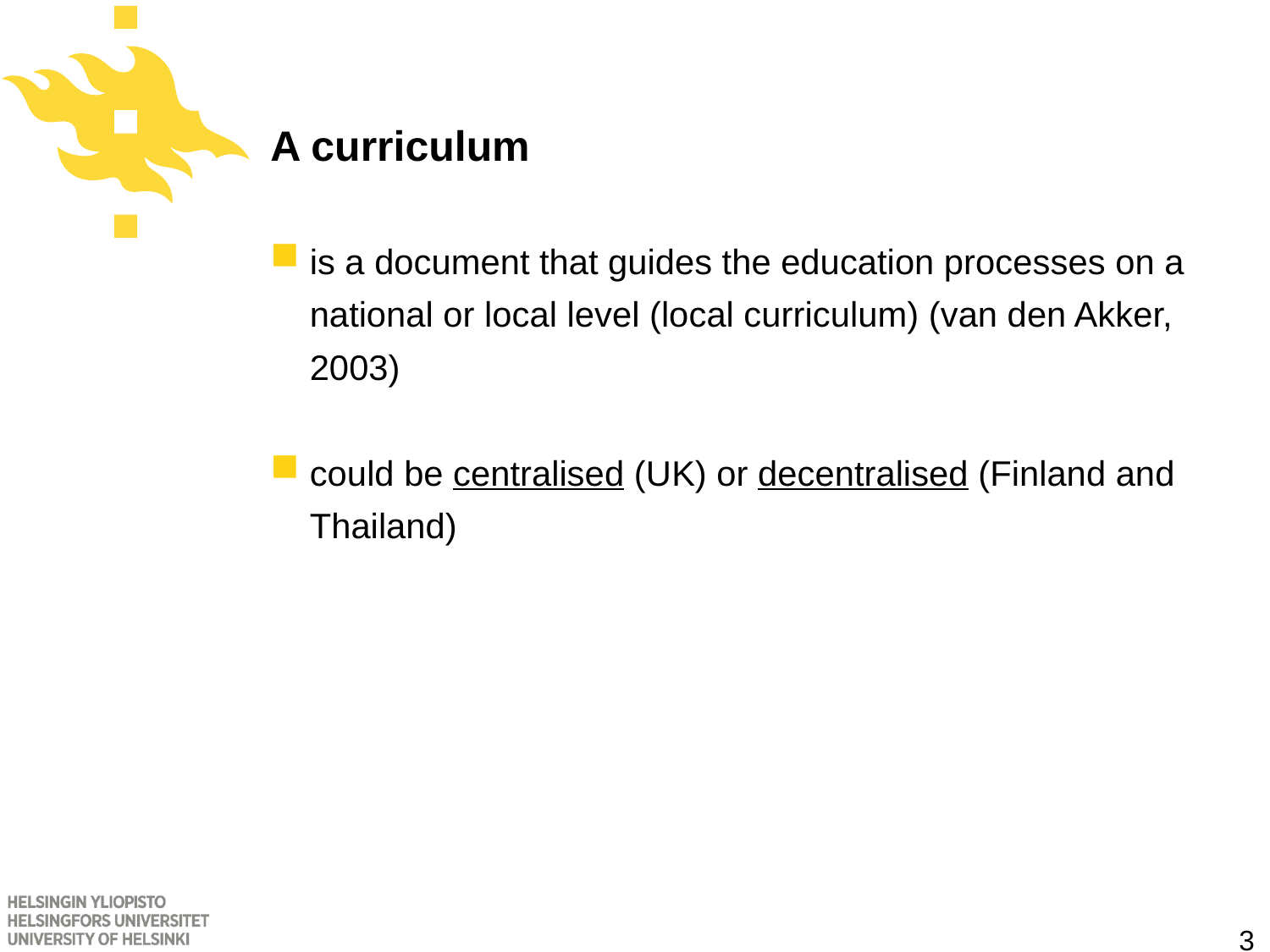

# A curriculum
is a document that guides the education processes on a national or local level (local curriculum) (van den Akker, 2003)

could be centralised (UK) or decentralised (Finland and Thailand)
3